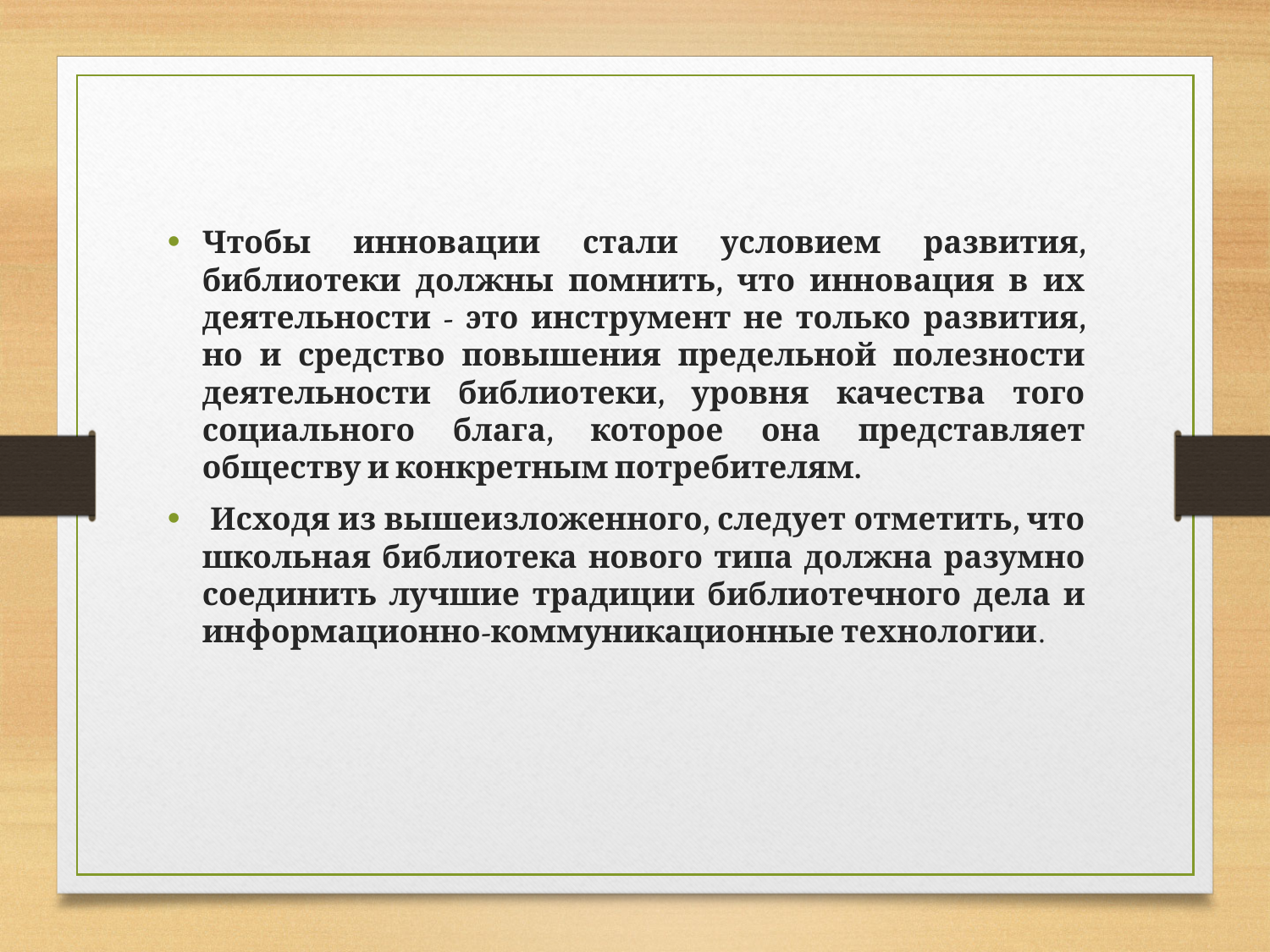

Чтобы инновации стали условием развития, библиотеки должны помнить, что инновация в их деятельности - это инструмент не только развития, но и средство повышения предельной полезности деятельности библиотеки, уровня качества того социального блага, которое она представляет обществу и конкретным потребителям.
 Исходя из вышеизложенного, следует отметить, что школьная библиотека нового типа должна разумно соединить лучшие традиции библиотечного дела и информационно-коммуникационные технологии.